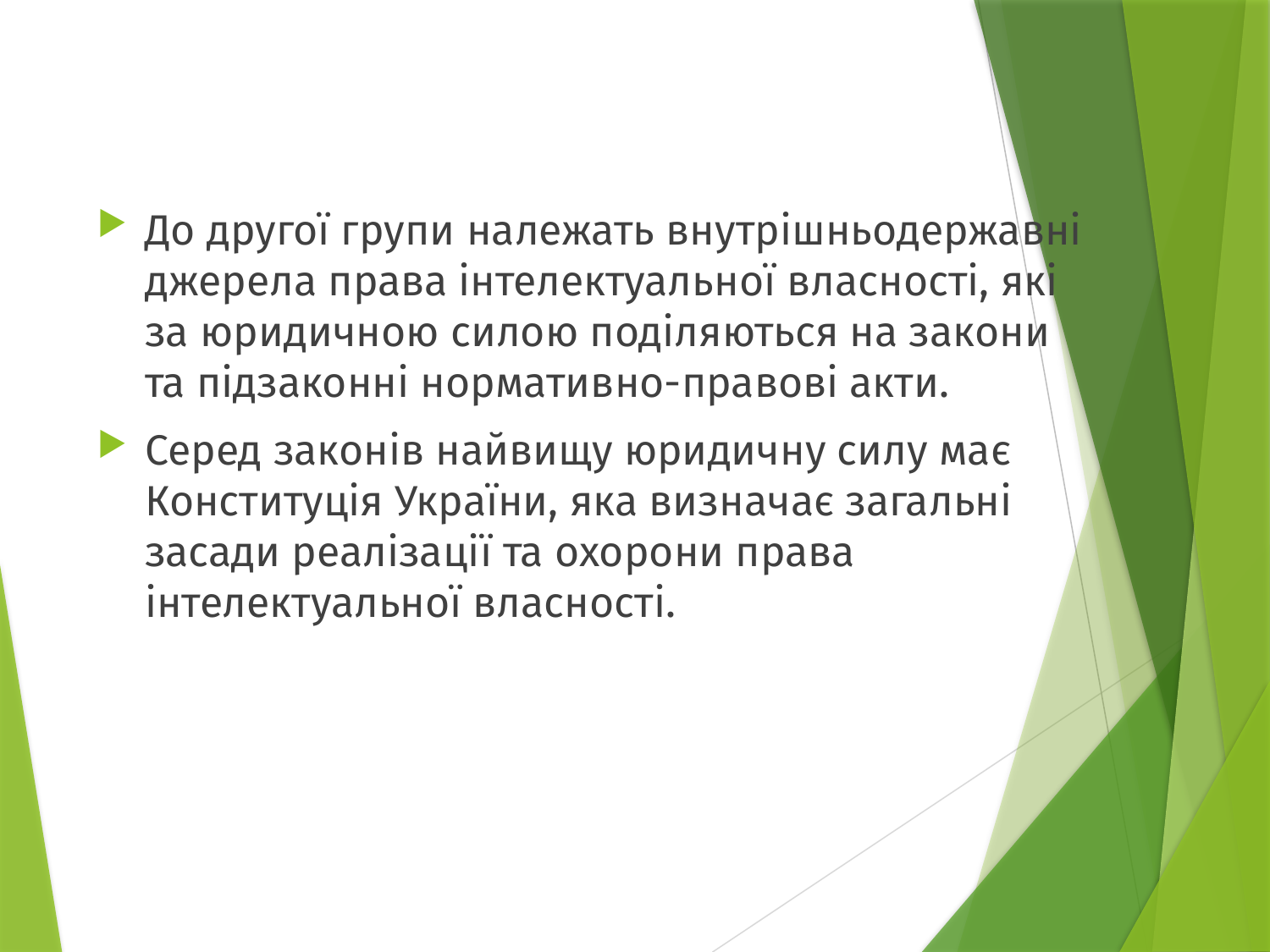

До другої групи належать внутрішньодержавні джерела права інтелектуальної власності, які за юридичною силою поділяються на закони та підзаконні нормативно-правові акти.
Серед законів найвищу юридичну силу має Конституція України, яка визначає загальні засади реалізації та охорони права інтелектуальної власності.